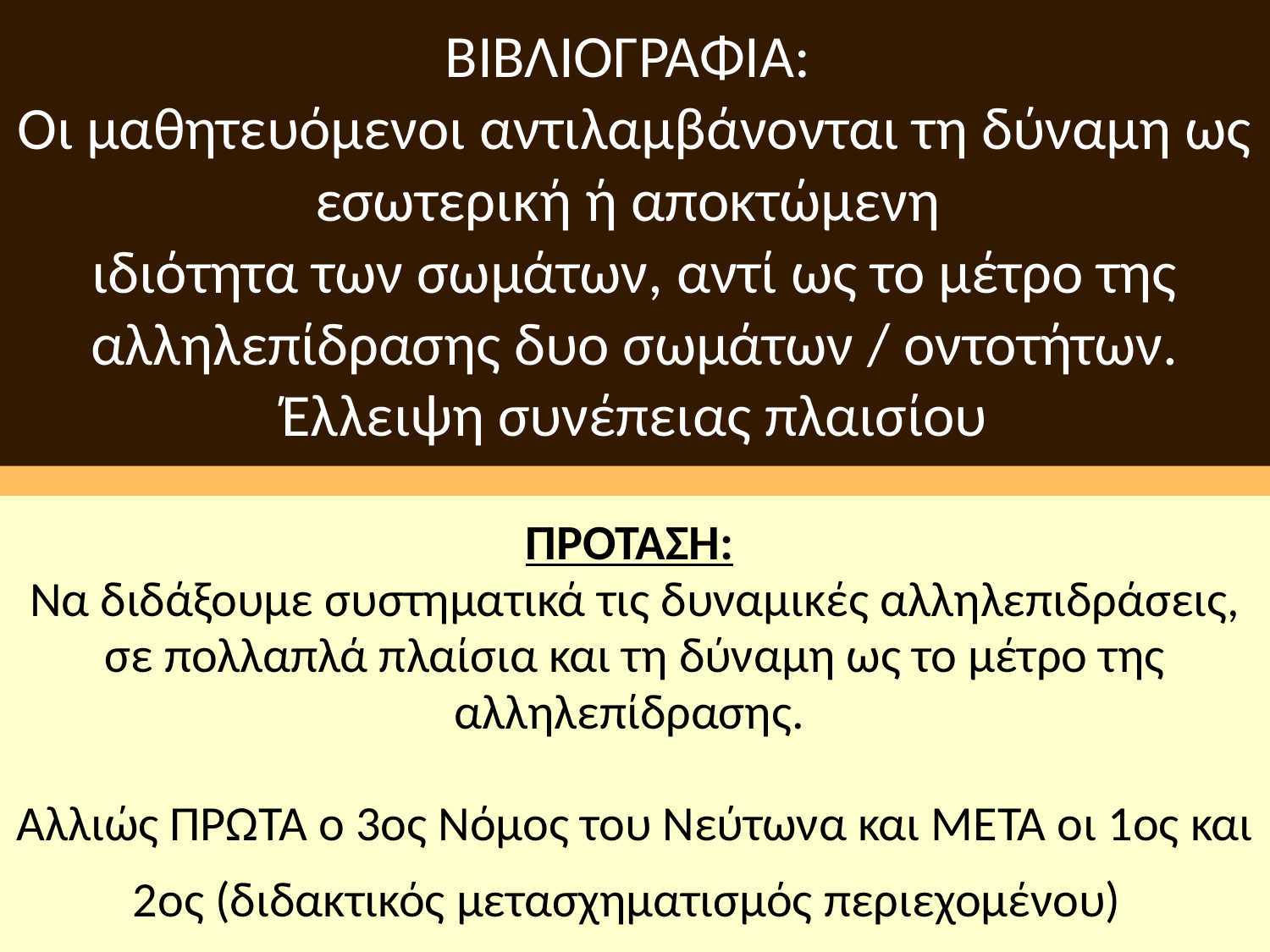

ΒΙΒΛΙΟΓΡΑΦΙΑ:
Οι μαθητευόμενοι αντιλαμβάνονται τη δύναμη ως εσωτερική ή αποκτώμενη
ιδιότητα των σωμάτων, αντί ως το μέτρο της αλληλεπίδρασης δυο σωμάτων / οντοτήτων. Έλλειψη συνέπειας πλαισίου

# ΠΡΟΤΑΣΗ: Να διδάξουμε συστηματικά τις δυναμικές αλληλεπιδράσεις, σε πολλαπλά πλαίσια και τη δύναμη ως το μέτρο της αλληλεπίδρασης. Αλλιώς ΠΡΩΤΑ ο 3ος Νόμος του Νεύτωνα και ΜΕΤΑ οι 1ος και 2ος (διδακτικός μετασχηματισμός περιεχομένου)